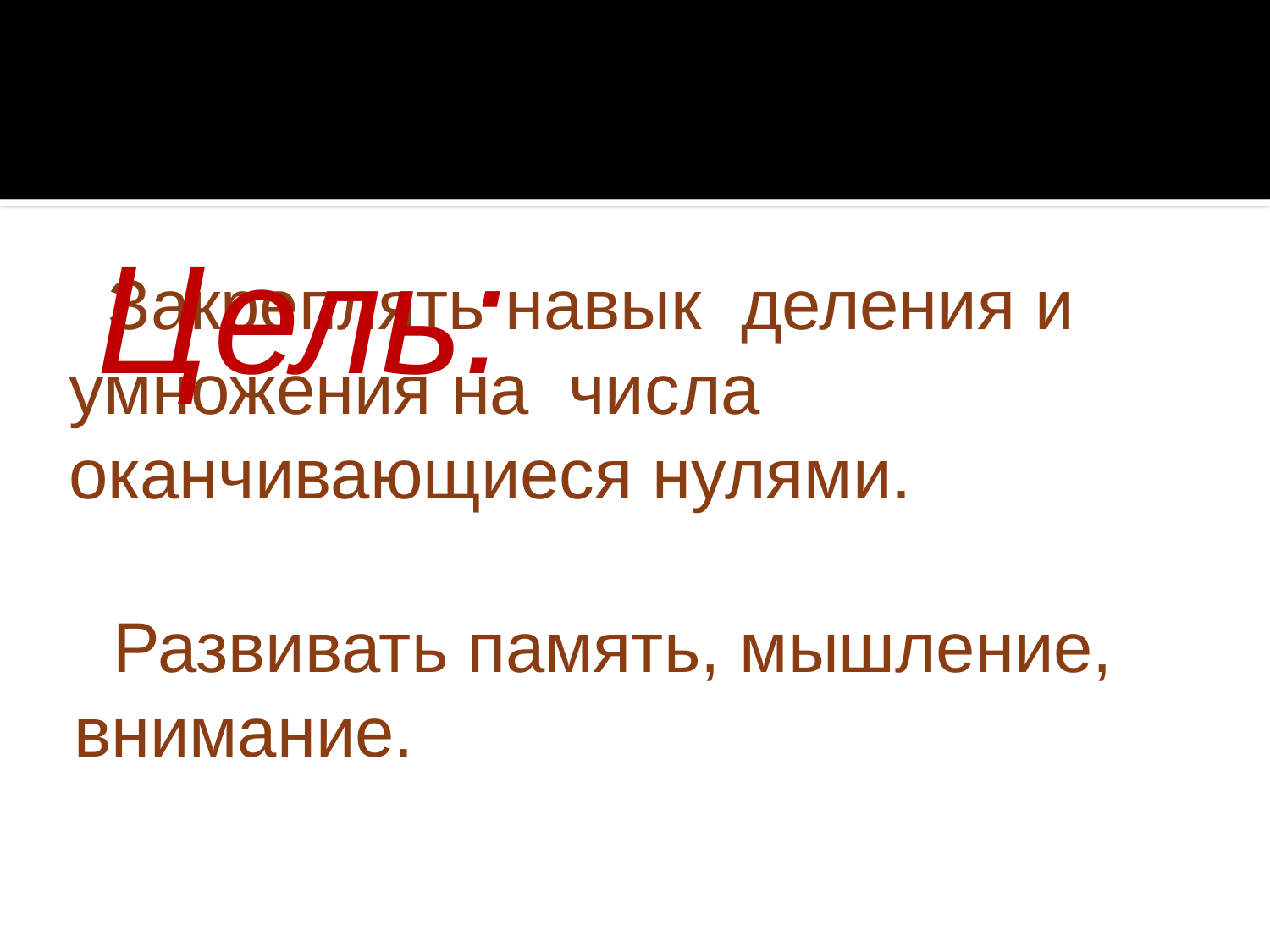

Цель:
  Закреплять навык  деления и умножения на  числа оканчивающиеся нулями.
  Развивать память, мышление, внимание.